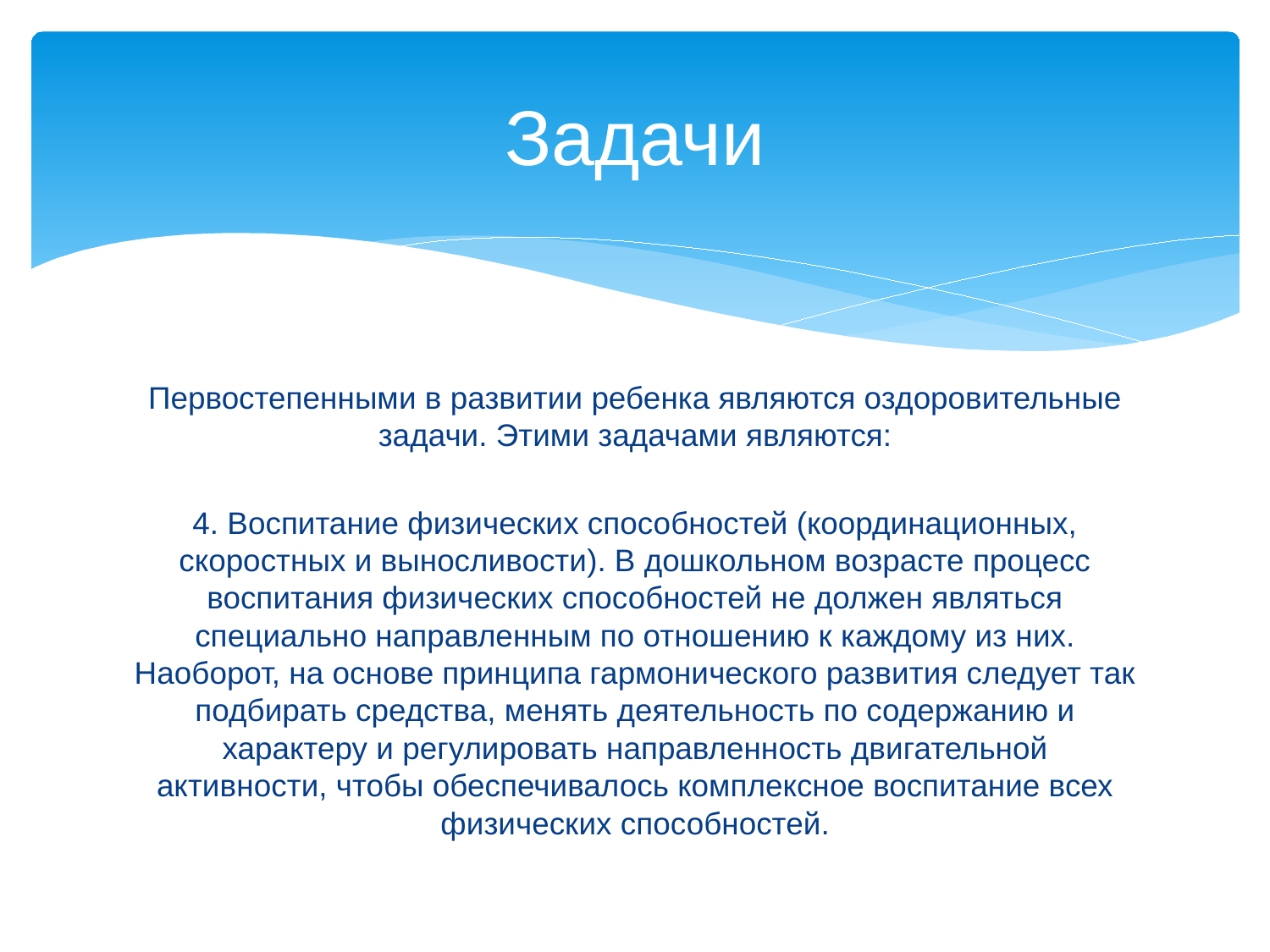

# Задачи
Первостепенными в развитии ребенка являются оздоровительные задачи. Этими задачами являются:

4. Воспитание физических способностей (координационных, скоростных и выносливости). В дошкольном возрасте процесс воспитания физических способностей не должен являться специально направленным по отношению к каждому из них. Наоборот, на основе принципа гармонического развития следует так подбирать средства, менять деятельность по содержанию и характеру и регулировать направленность двигательной активности, чтобы обеспечивалось комплексное воспитание всех физических способностей.